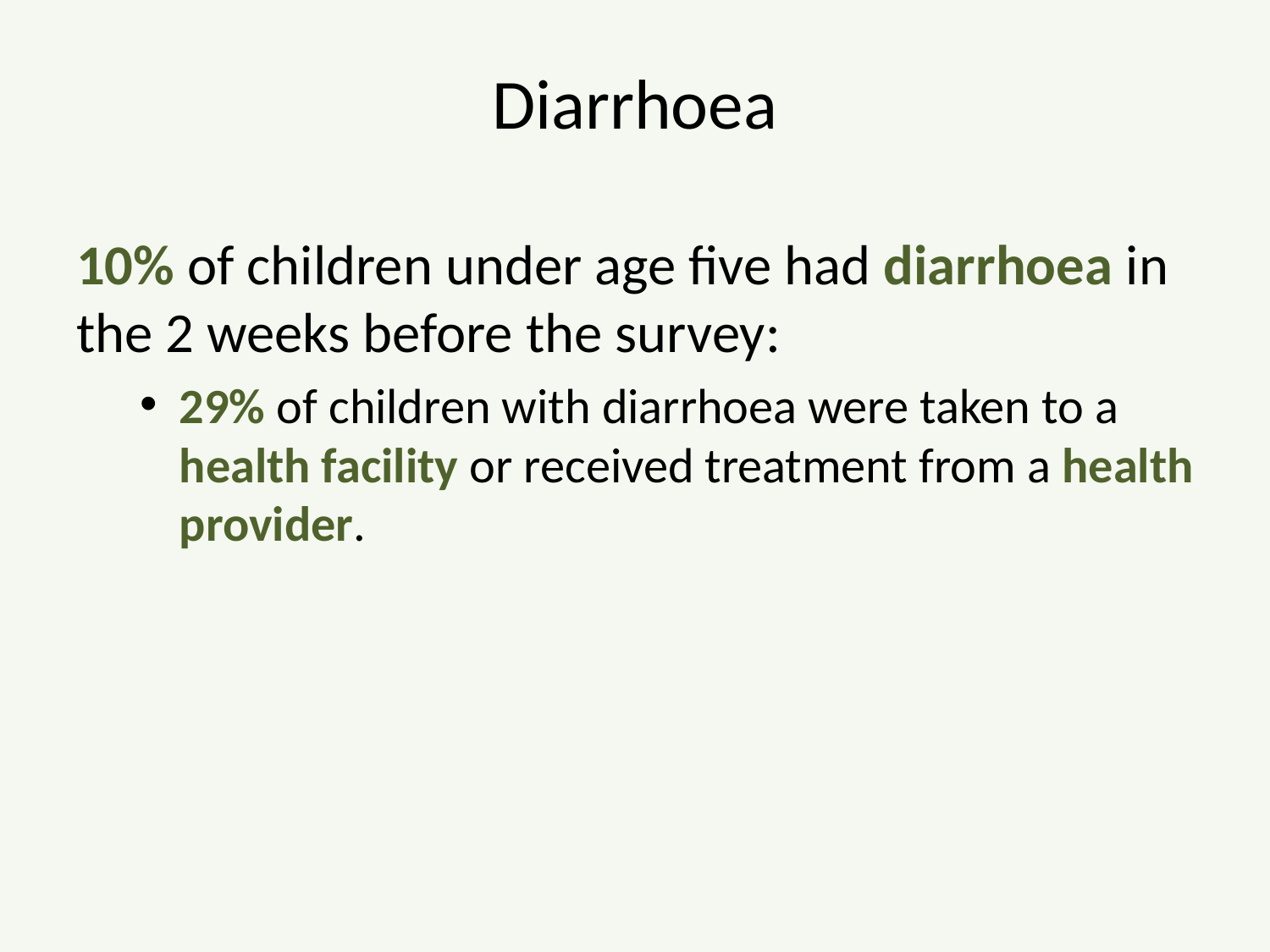

# Diarrhoea
10% of children under age five had diarrhoea in the 2 weeks before the survey:
29% of children with diarrhoea were taken to a health facility or received treatment from a health provider.